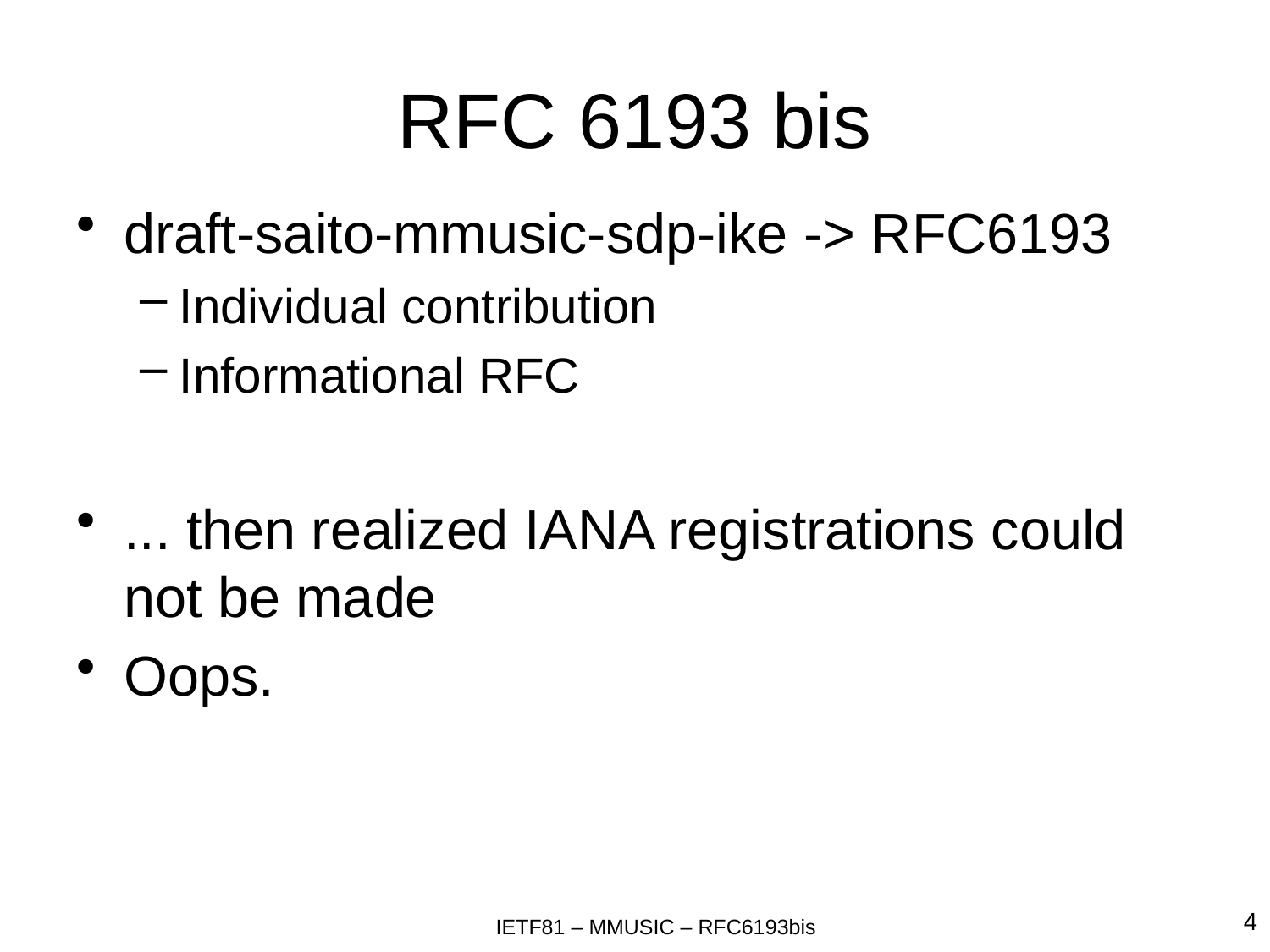

# RFC 6193 bis
draft-saito-mmusic-sdp-ike -> RFC6193
Individual contribution
Informational RFC

... then realized IANA registrations could not be made
Oops.

4
IETF81 – MMUSIC – RFC6193bis